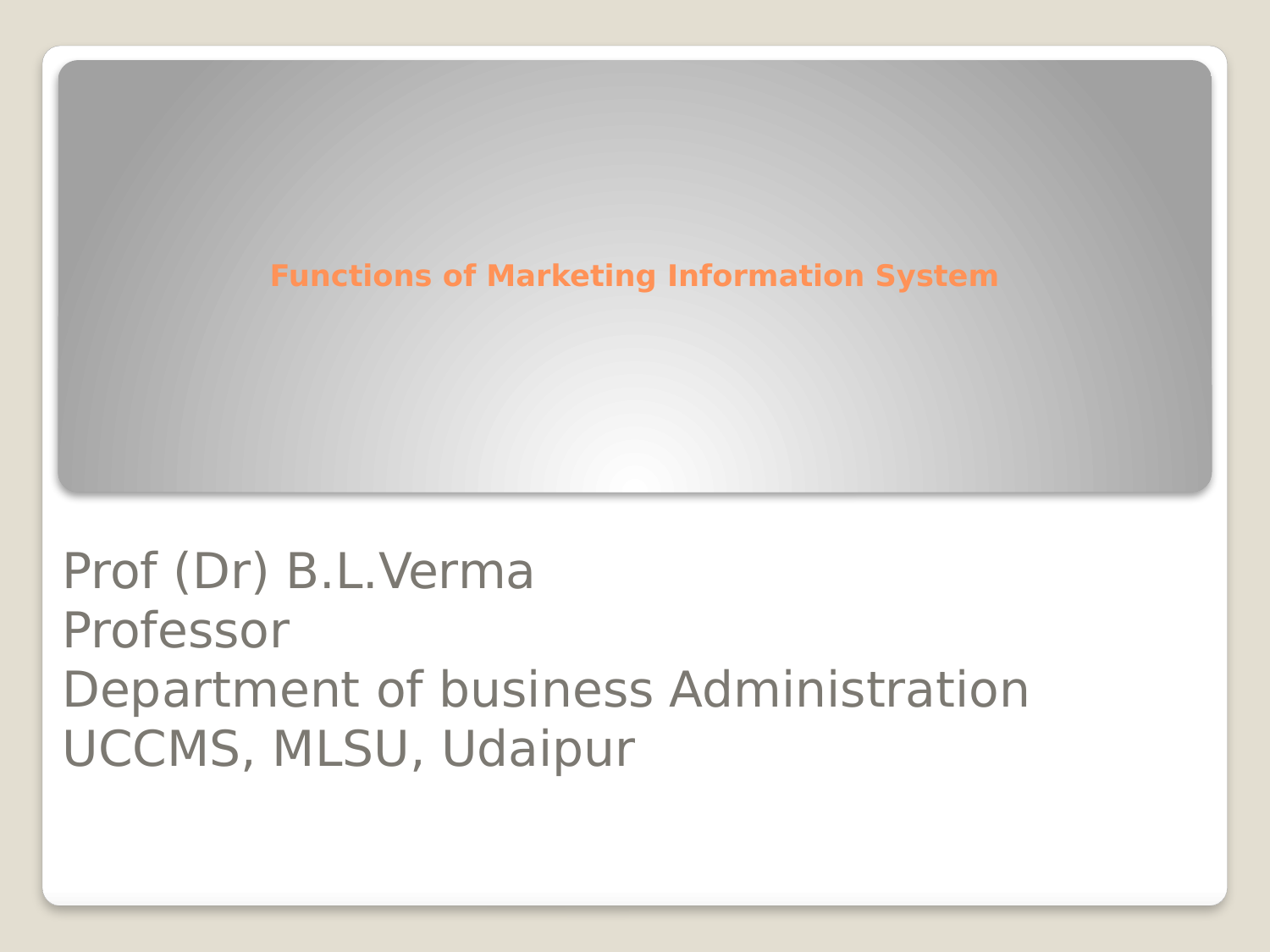

# Functions of Marketing Information System
Prof (Dr) B.L.Verma
Professor
Department of business Administration
UCCMS, MLSU, Udaipur